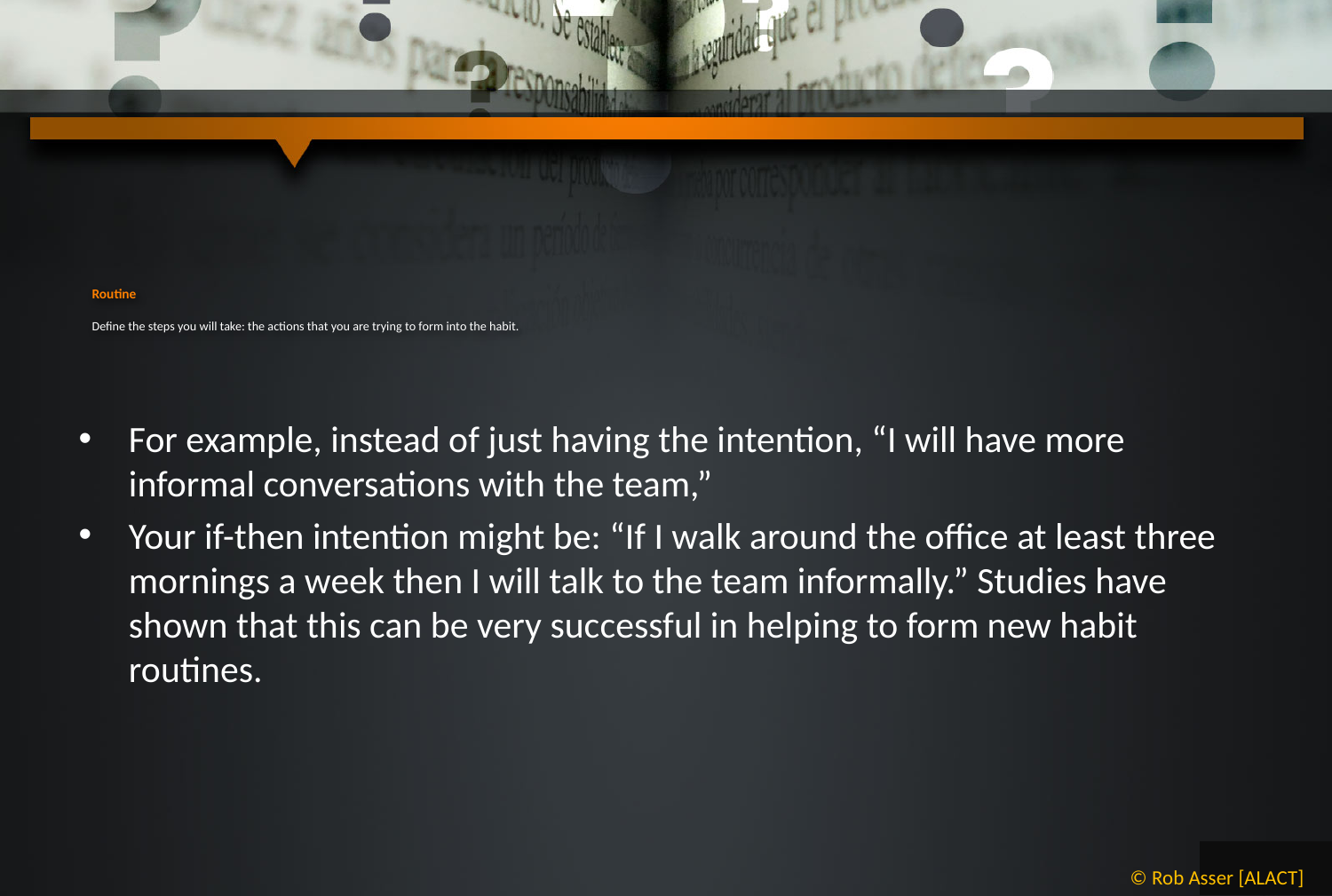

# Routine Define the steps you will take: the actions that you are trying to form into the habit.

For example, instead of just having the intention, “I will have more informal conversations with the team,”
Your if-then intention might be: “If I walk around the office at least three mornings a week then I will talk to the team informally.” Studies have shown that this can be very successful in helping to form new habit routines.

© Rob Asser [ALACT]